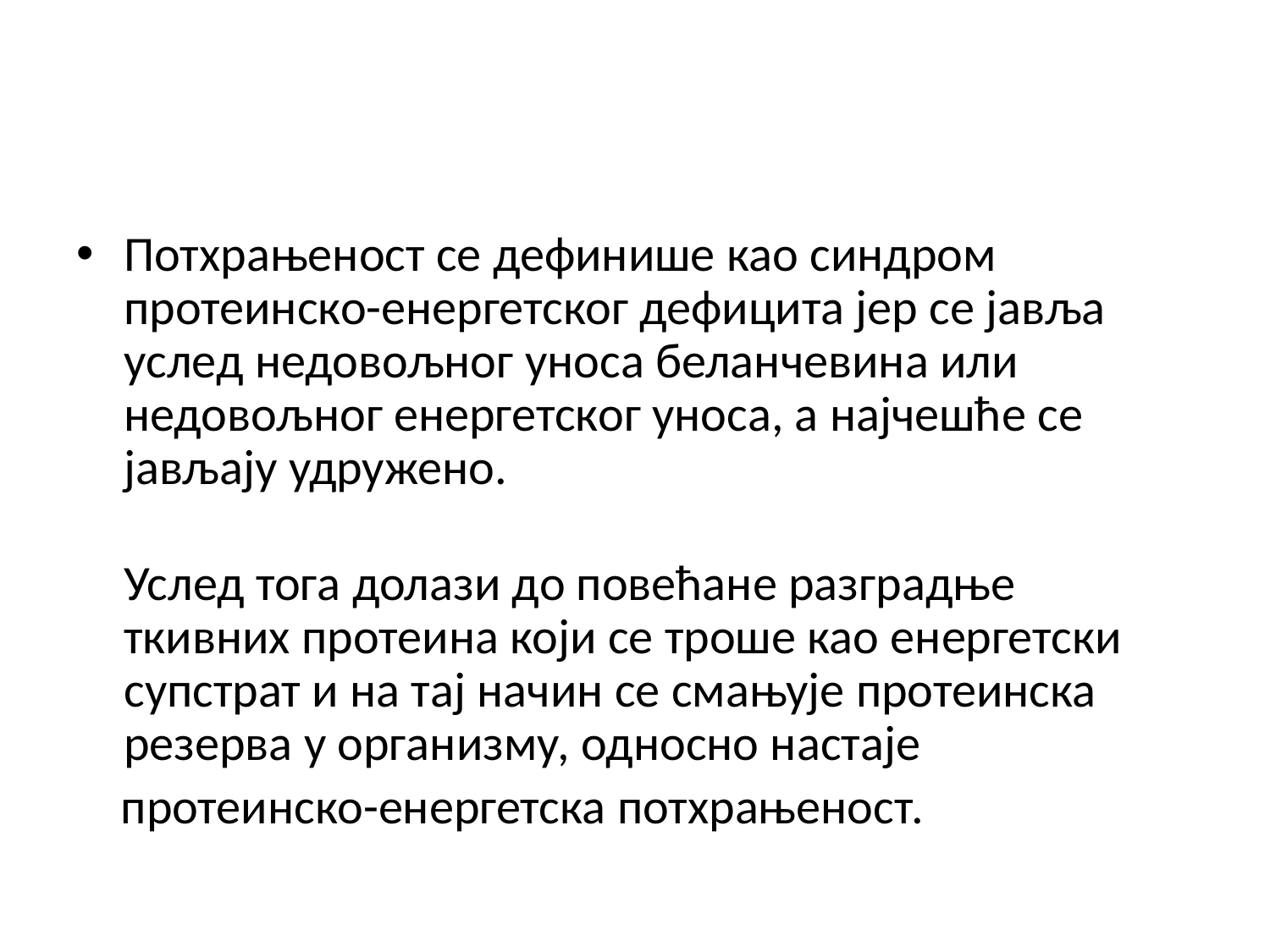

Потхрањеност се дефинише као синдром протеинско-енергетског дефицита јер се јавља услед недовољног уноса беланчевина или недовољног енергетског уноса, а најчешће се јављају удружено.
                                                                                           Услед тога долази до повећане разградње ткивних протеина који се троше као енергетски супстрат и на тај начин се смањује протеинска резерва у организму, односно настаје
    протеинско-енергетска потхрањеност.